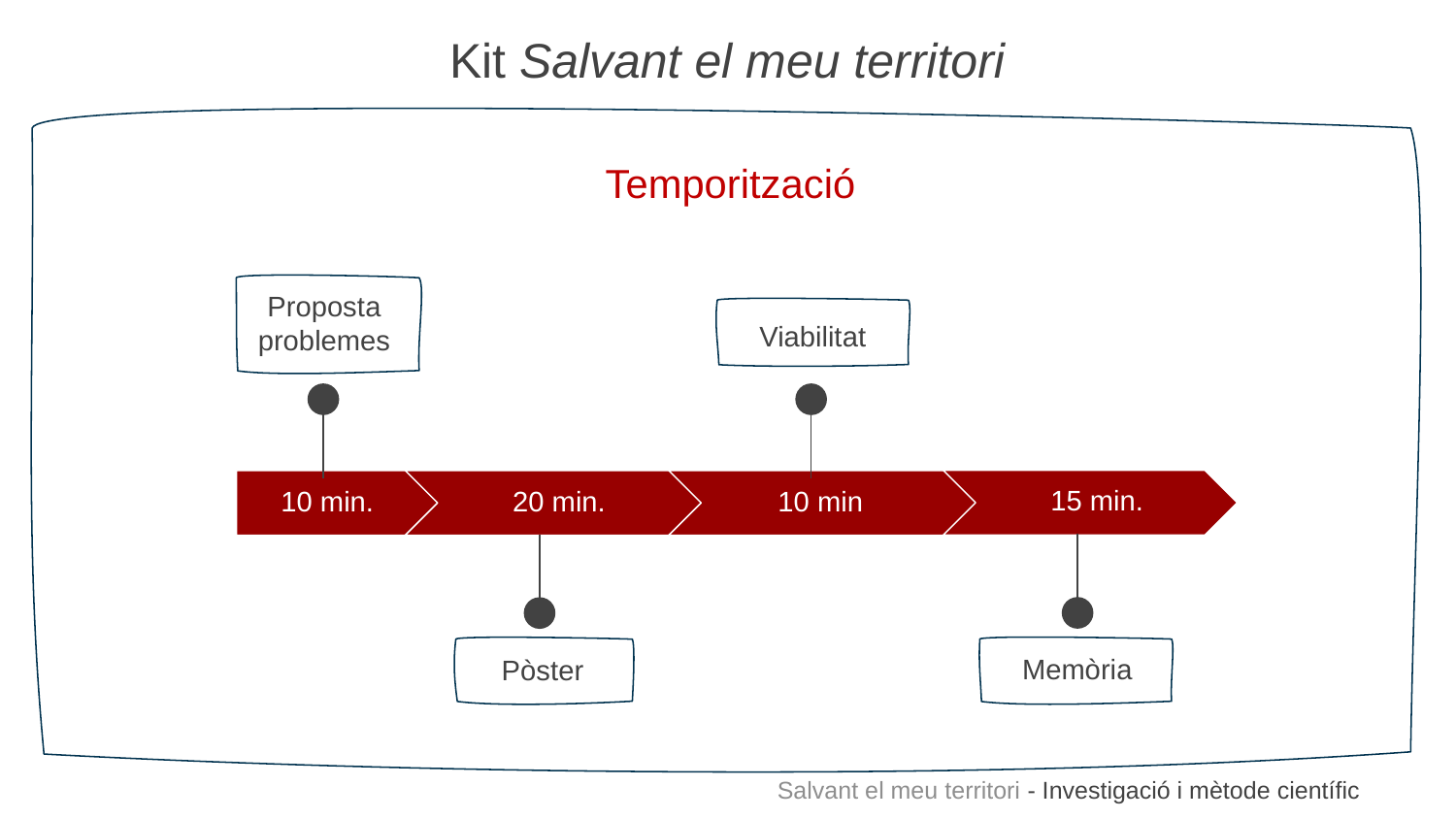

Kit Salvant el meu territori

Temporització
Proposta problemes

Viabilitat

15 min.
10 min.
20 min.
10 min

Memòria

Pòster

Salvant el meu territori - Investigació i mètode científic